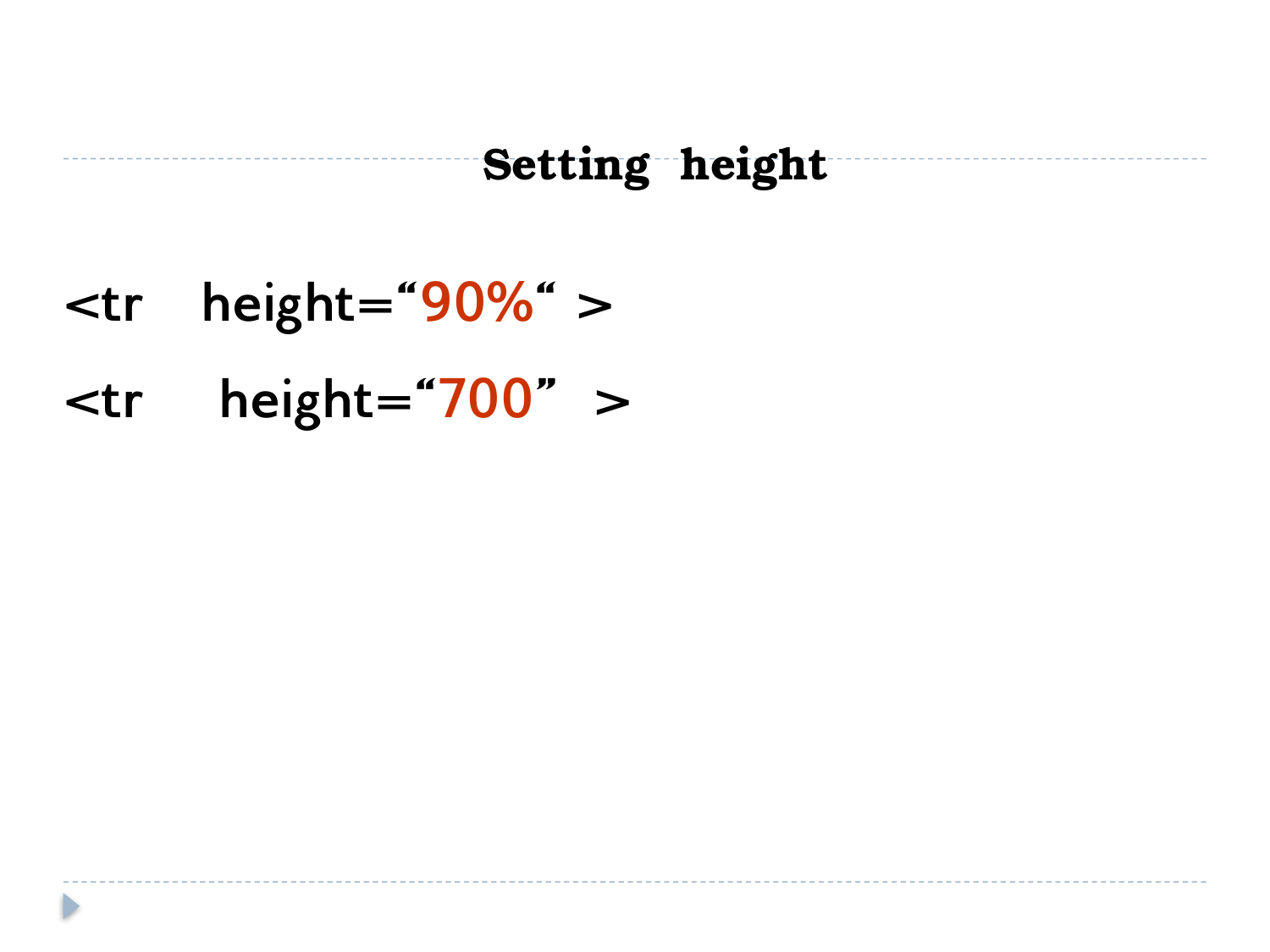

# Setting  height

<tr   height=“90%“ >
<tr    height=“700”  >